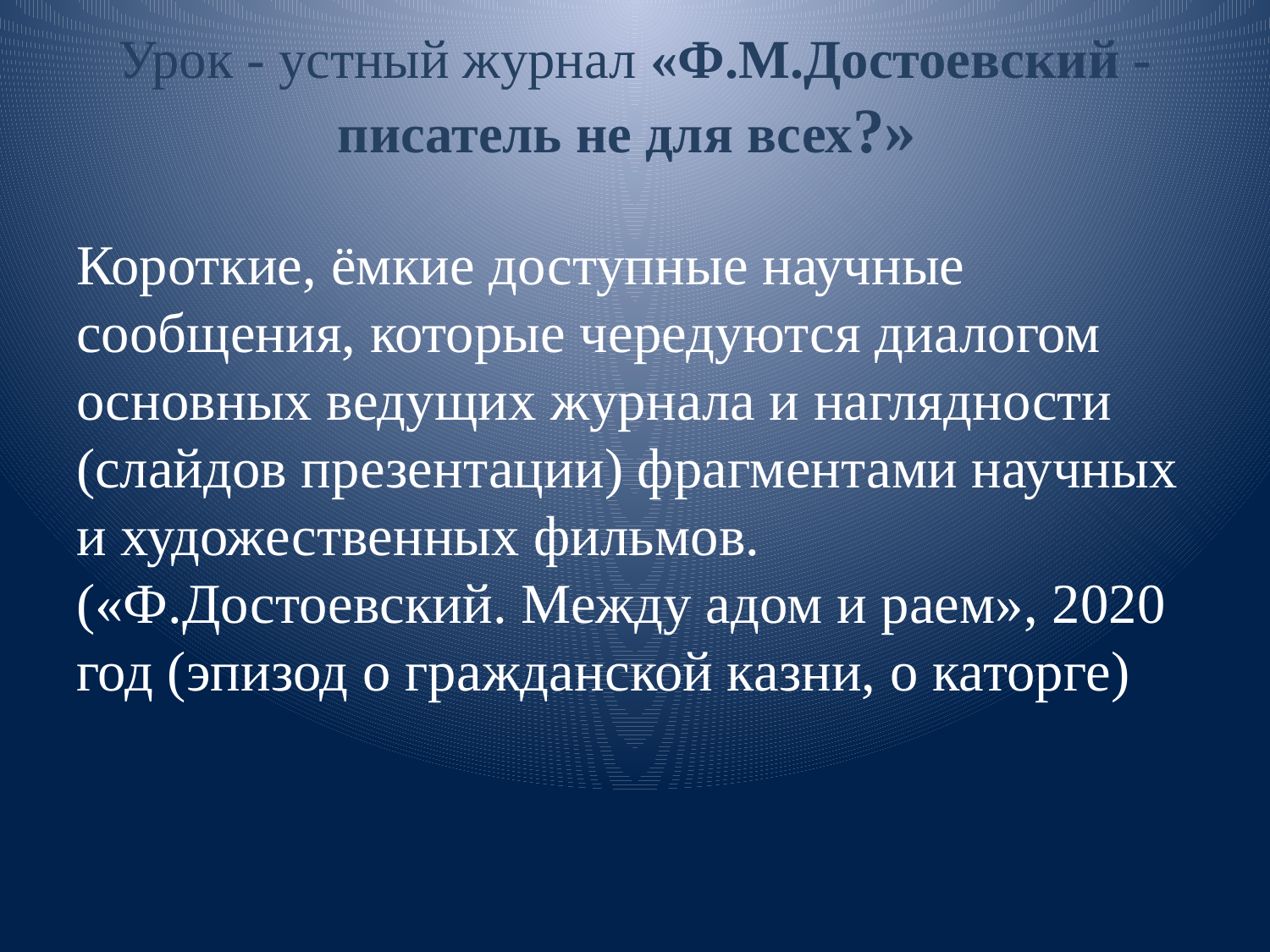

# Урок - устный журнал «Ф.М.Достоевский - писатель не для всех?»
Короткие, ёмкие доступные научные сообщения, которые чередуются диалогом основных ведущих журнала и наглядности (слайдов презентации) фрагментами научных и художественных фильмов. («Ф.Достоевский. Между адом и раем», 2020 год (эпизод о гражданской казни, о каторге)